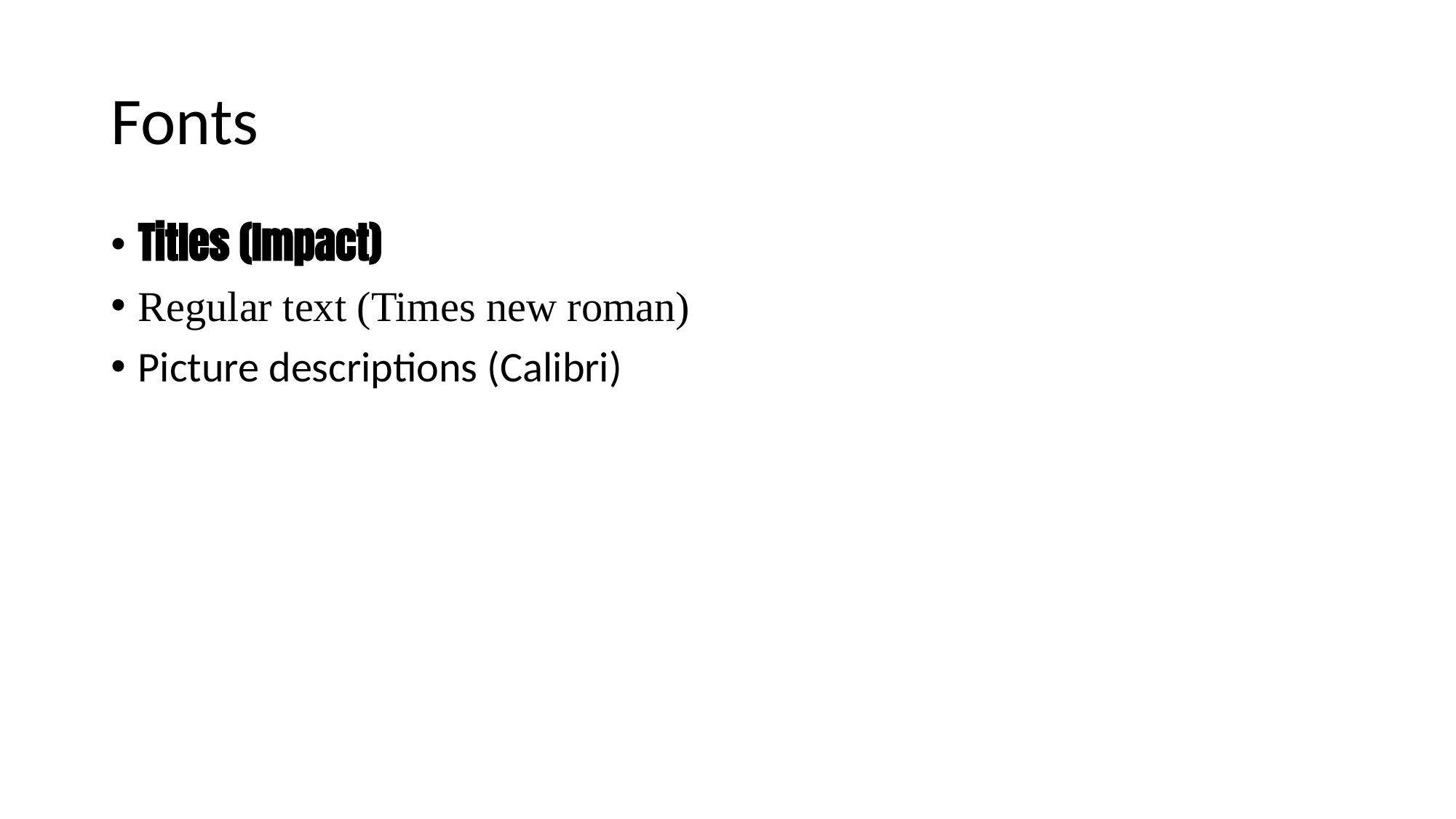

# Fonts
Titles (Impact)
Regular text (Times new roman)
Picture descriptions (Calibri)